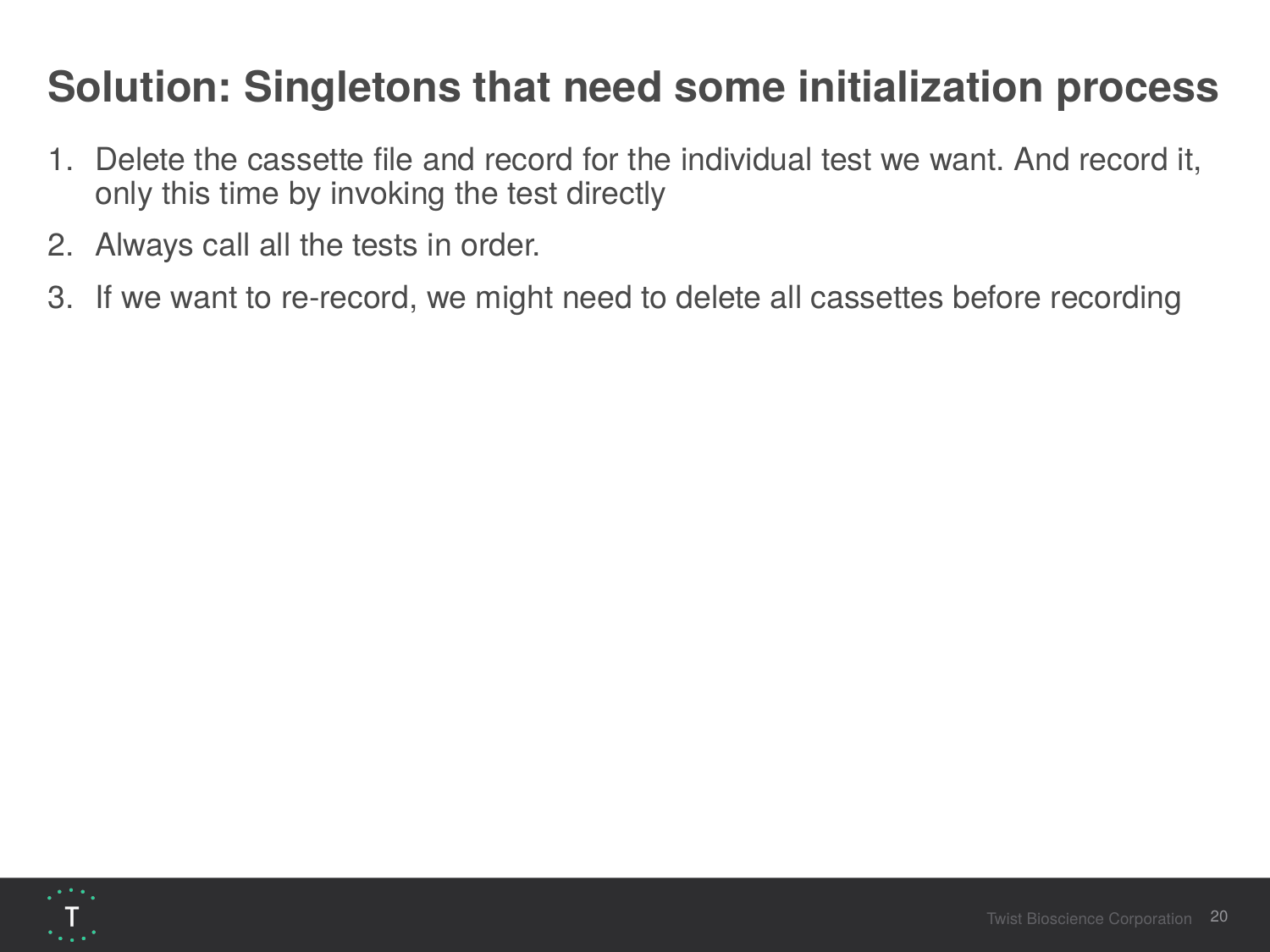

# Solution: Singletons that need some initialization process
Delete the cassette file and record for the individual test we want. And record it, only this time by invoking the test directly
Always call all the tests in order.
If we want to re-record, we might need to delete all cassettes before recording